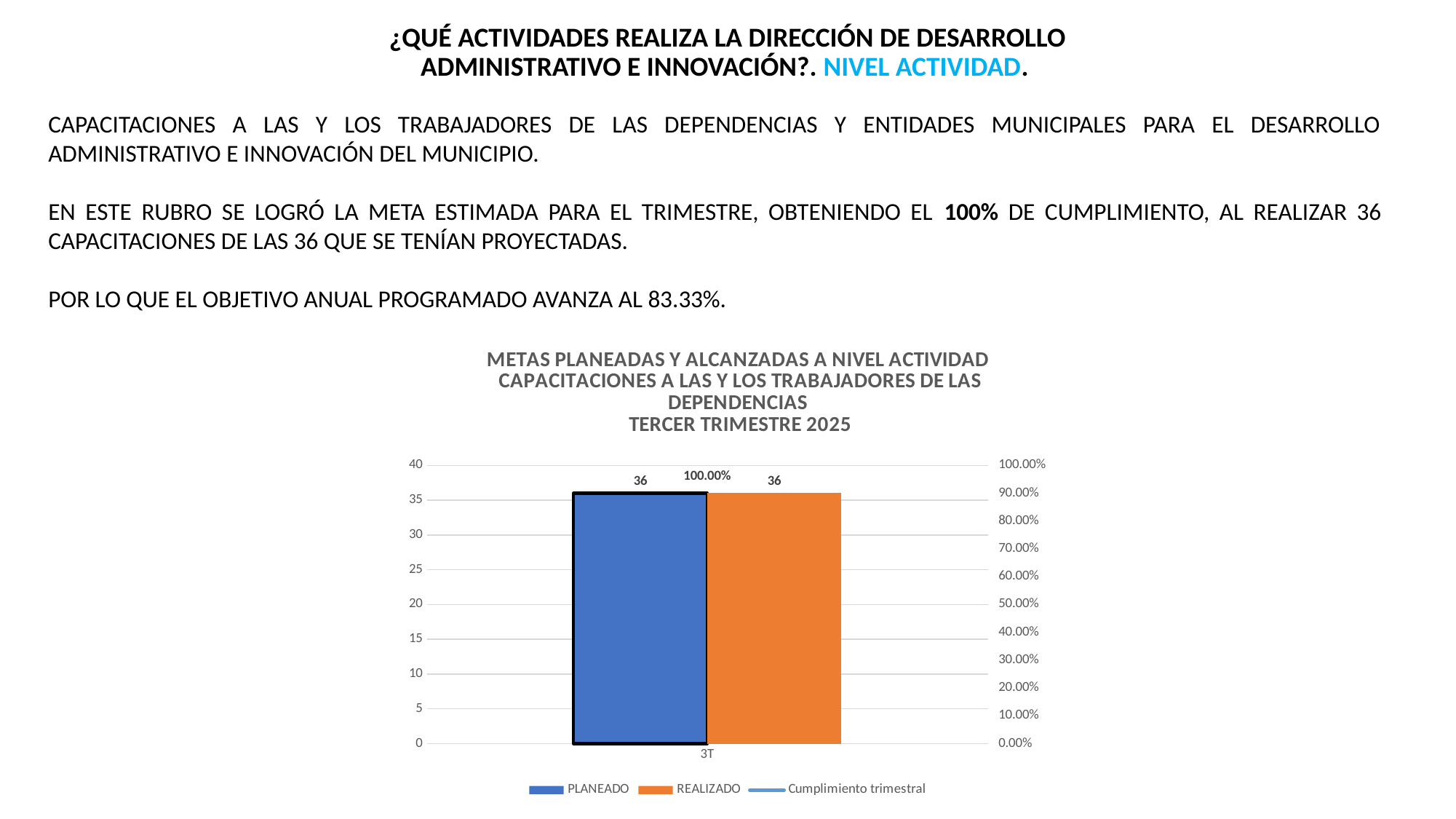

¿QUÉ ACTIVIDADES REALIZA LA DIRECCIÓN DE DESARROLLO ADMINISTRATIVO E INNOVACIÓN?. NIVEL ACTIVIDAD.
CAPACITACIONES A LAS Y LOS TRABAJADORES DE LAS DEPENDENCIAS Y ENTIDADES MUNICIPALES PARA EL DESARROLLO ADMINISTRATIVO E INNOVACIÓN DEL MUNICIPIO.

EN ESTE RUBRO SE LOGRÓ LA META ESTIMADA PARA EL TRIMESTRE, OBTENIENDO EL 100% DE CUMPLIMIENTO, AL REALIZAR 36 CAPACITACIONES DE LAS 36 QUE SE TENÍAN PROYECTADAS.

POR LO QUE EL OBJETIVO ANUAL PROGRAMADO AVANZA AL 83.33%.

### Chart: METAS PLANEADAS Y ALCANZADAS A NIVEL ACTIVIDAD
CAPACITACIONES A LAS Y LOS TRABAJADORES DE LAS DEPENDENCIAS
TERCER TRIMESTRE 2025

| Category | PLANEADO | REALIZADO | Cumplimiento trimestral |
|---|---|---|---|
| 3T | 36.0 | 36.0 | 1.0 |